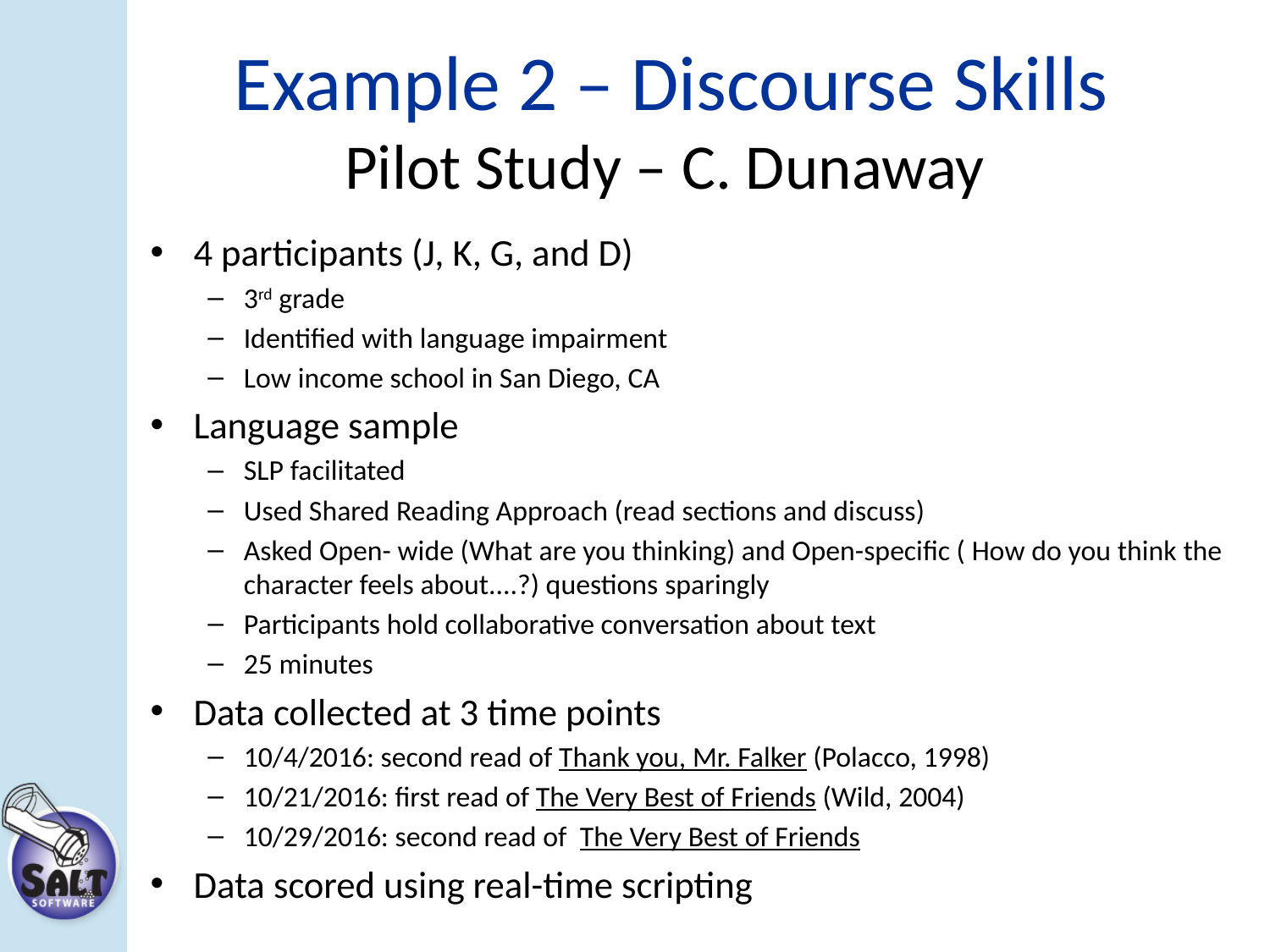

# Example 2 – Discourse Skills Pilot Study – C. Dunaway
4 participants (J, K, G, and D)
3rd grade
Identified with language impairment
Low income school in San Diego, CA
Language sample
SLP facilitated
Used Shared Reading Approach (read sections and discuss)
Asked Open- wide (What are you thinking) and Open-specific ( How do you think the character feels about....?) questions sparingly
Participants hold collaborative conversation about text
25 minutes
Data collected at 3 time points
10/4/2016: second read of Thank you, Mr. Falker (Polacco, 1998)
10/21/2016: first read of The Very Best of Friends (Wild, 2004)
10/29/2016: second read of  The Very Best of Friends
Data scored using real-time scripting